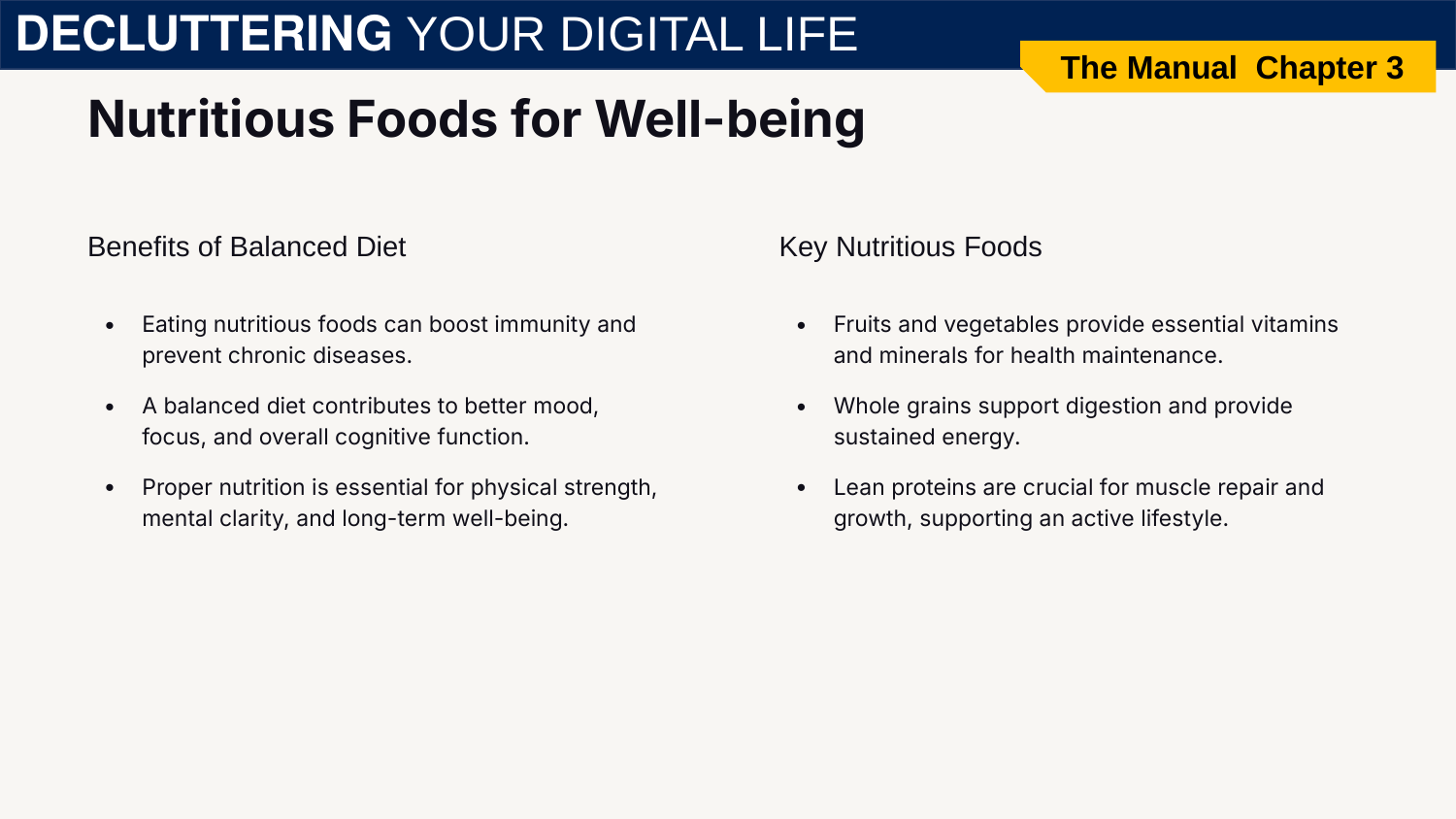

DECLUTTERING YOUR DIGITAL LIFE
The Manual  Chapter 3

# Nutritious Foods for Well-being
Benefits of Balanced Diet
Key Nutritious Foods
Eating nutritious foods can boost immunity and prevent chronic diseases.
A balanced diet contributes to better mood, focus, and overall cognitive function.
Proper nutrition is essential for physical strength, mental clarity, and long-term well-being.
Fruits and vegetables provide essential vitamins and minerals for health maintenance.
Whole grains support digestion and provide sustained energy.
Lean proteins are crucial for muscle repair and growth, supporting an active lifestyle.